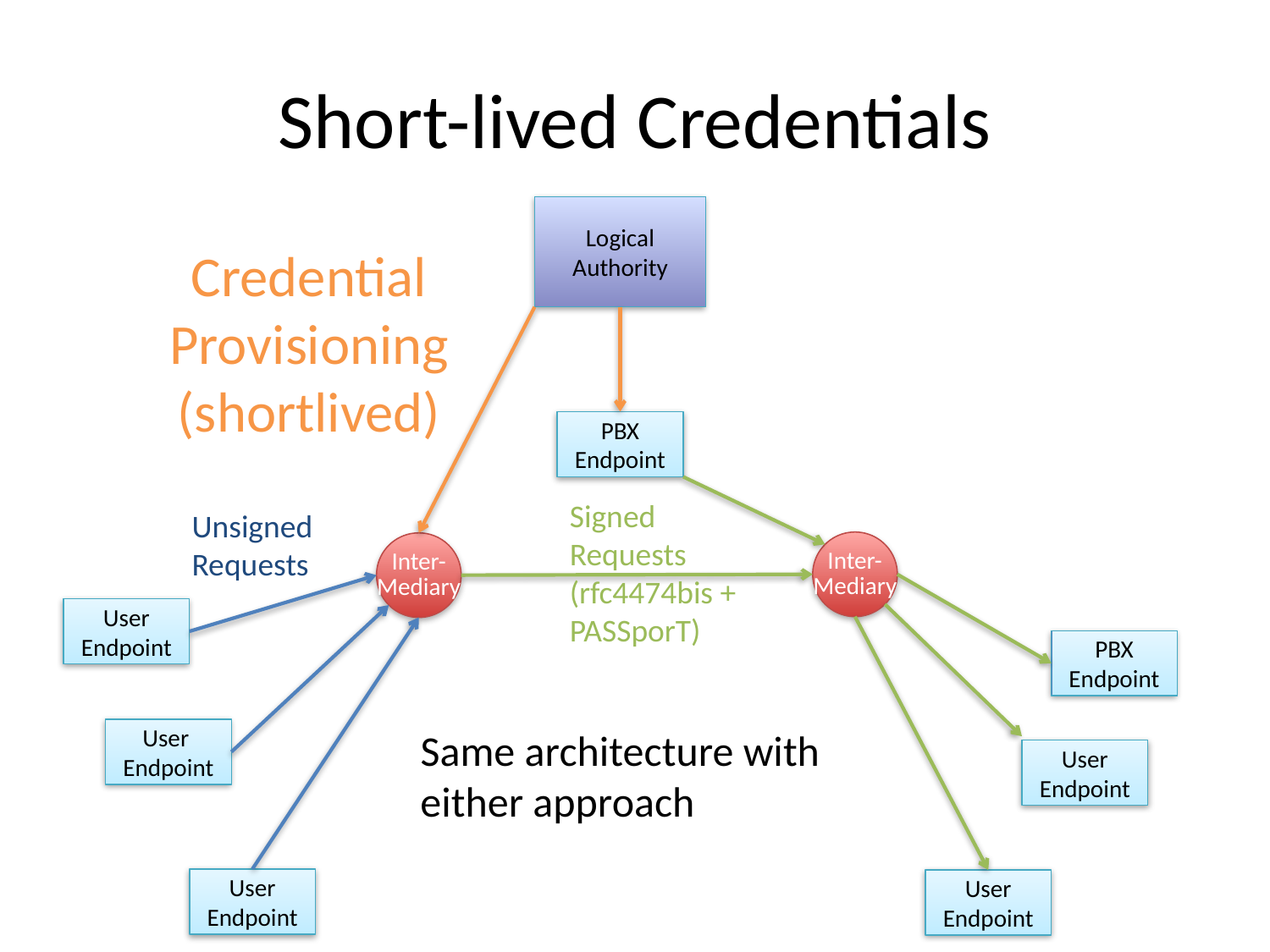

# Short-lived Credentials
Logical
Authority
Credential
Provisioning
(shortlived)
PBX
Endpoint
Signed
Requests (rfc4474bis + PASSporT)
Unsigned
Requests
Inter-
Mediary
Inter-
Mediary
User
Endpoint
PBX
Endpoint
Same architecture with
either approach
User
Endpoint
User
Endpoint
User Endpoint
User
Endpoint